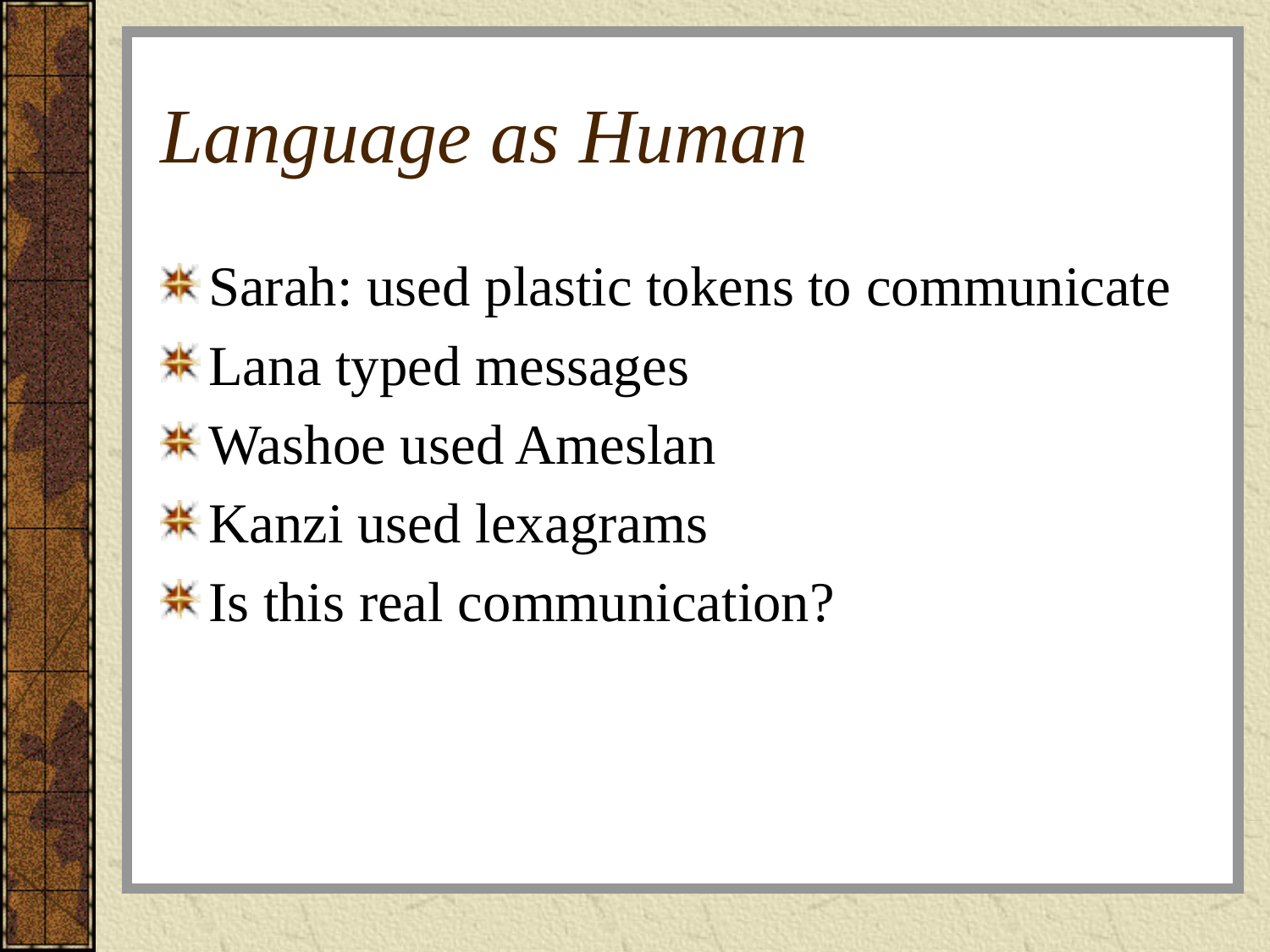

# Language as Human
Sarah: used plastic tokens to communicate
Lana typed messages
Washoe used Ameslan
Kanzi used lexagrams
Is this real communication?